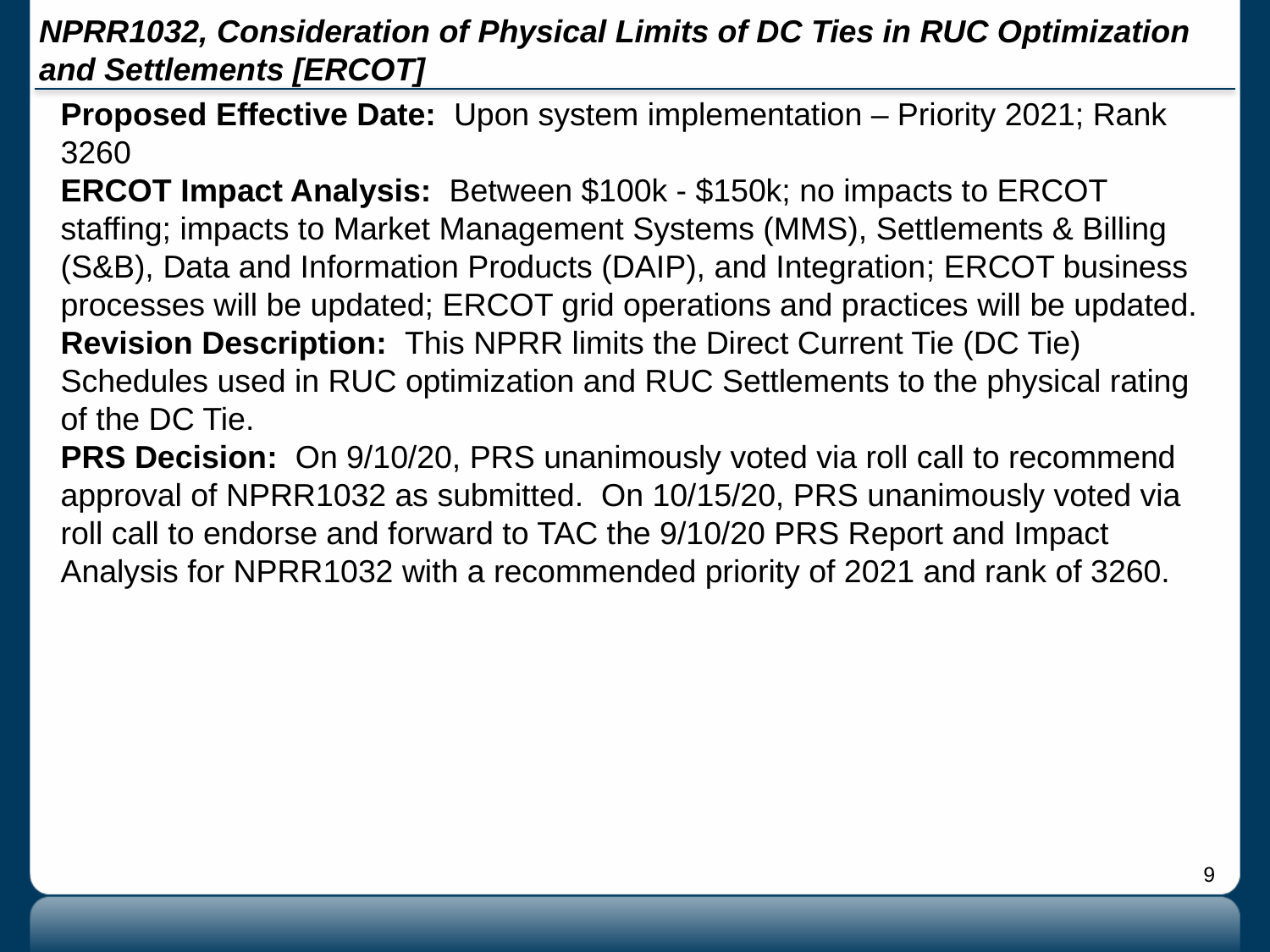

# NPRR1032, Consideration of Physical Limits of DC Ties in RUC Optimization and Settlements [ERCOT]
Proposed Effective Date:  Upon system implementation – Priority 2021; Rank 3260
ERCOT Impact Analysis:  Between $100k - $150k; no impacts to ERCOT staffing; impacts to Market Management Systems (MMS), Settlements & Billing (S&B), Data and Information Products (DAIP), and Integration; ERCOT business processes will be updated; ERCOT grid operations and practices will be updated.
Revision Description:  This NPRR limits the Direct Current Tie (DC Tie) Schedules used in RUC optimization and RUC Settlements to the physical rating of the DC Tie.
PRS Decision:  On 9/10/20, PRS unanimously voted via roll call to recommend approval of NPRR1032 as submitted.  On 10/15/20, PRS unanimously voted via roll call to endorse and forward to TAC the 9/10/20 PRS Report and Impact Analysis for NPRR1032 with a recommended priority of 2021 and rank of 3260.